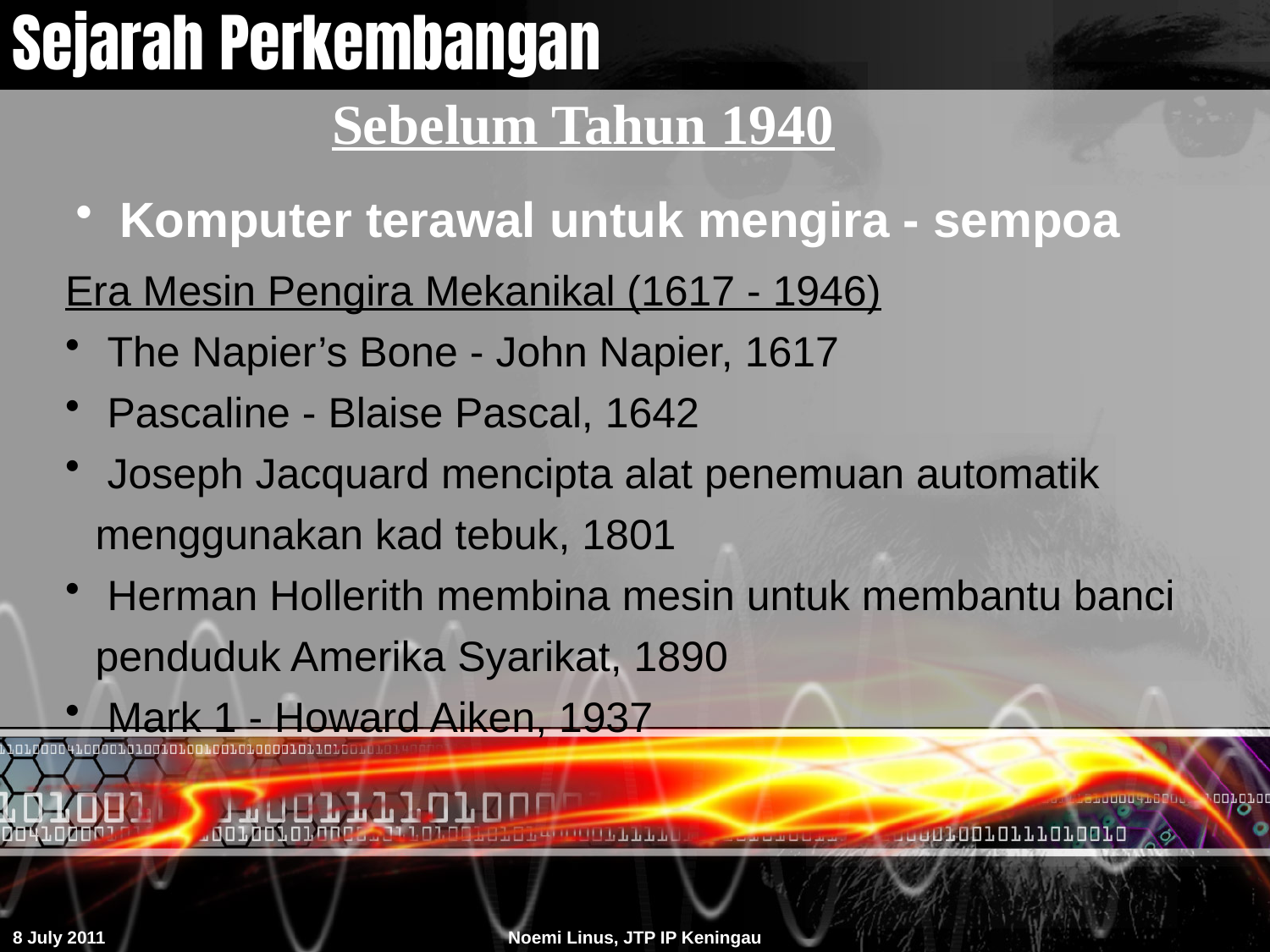

Sejarah Perkembangan
Sebelum Tahun 1940
 Komputer terawal untuk mengira - sempoa
Era Mesin Pengira Mekanikal (1617 - 1946)
 The Napier’s Bone - John Napier, 1617
 Pascaline - Blaise Pascal, 1642
 Joseph Jacquard mencipta alat penemuan automatik menggunakan kad tebuk, 1801
 Herman Hollerith membina mesin untuk membantu banci penduduk Amerika Syarikat, 1890
 Mark 1 - Howard Aiken, 1937
8 July 2011
Noemi Linus, JTP IP Keningau